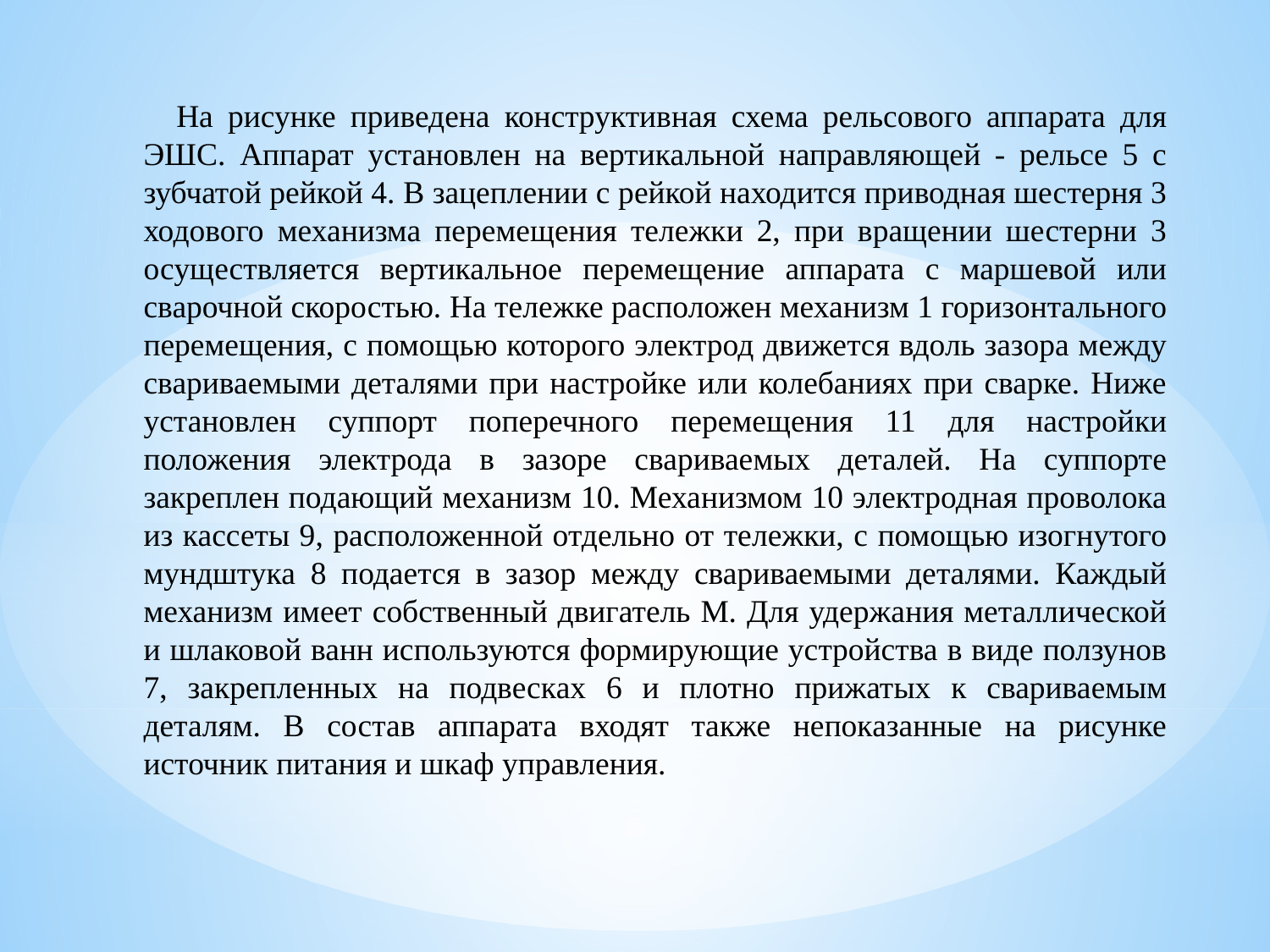

На рисунке приведена конструктивная схема рельсового аппарата для ЭШС. Аппарат установлен на вертикальной направляющей - рельсе 5 с зубчатой рейкой 4. В зацеплении с рейкой находится приводная шестерня 3 ходового механизма перемещения тележки 2, при вращении шестерни 3 осуществляется вертикальное перемещение аппарата с маршевой или сварочной скоростью. На тележке расположен механизм 1 горизонтального перемещения, с помощью которого электрод движется вдоль зазора между свариваемыми деталями при настройке или колебаниях при сварке. Ниже установлен суппорт поперечного перемещения 11 для настройки положения электрода в зазоре свариваемых деталей. На суппорте закреплен подающий механизм 10. Механизмом 10 электродная проволока из кассеты 9, расположенной отдельно от тележки, с помощью изогнутого мундштука 8 подается в зазор между свариваемыми деталями. Каждый механизм имеет собственный двигатель М. Для удержания металлической и шлаковой ванн используются формирующие устройства в виде ползунов 7, закрепленных на подвесках 6 и плотно прижатых к свариваемым деталям. В состав аппарата входят также непоказанные на рисунке источник питания и шкаф управления.